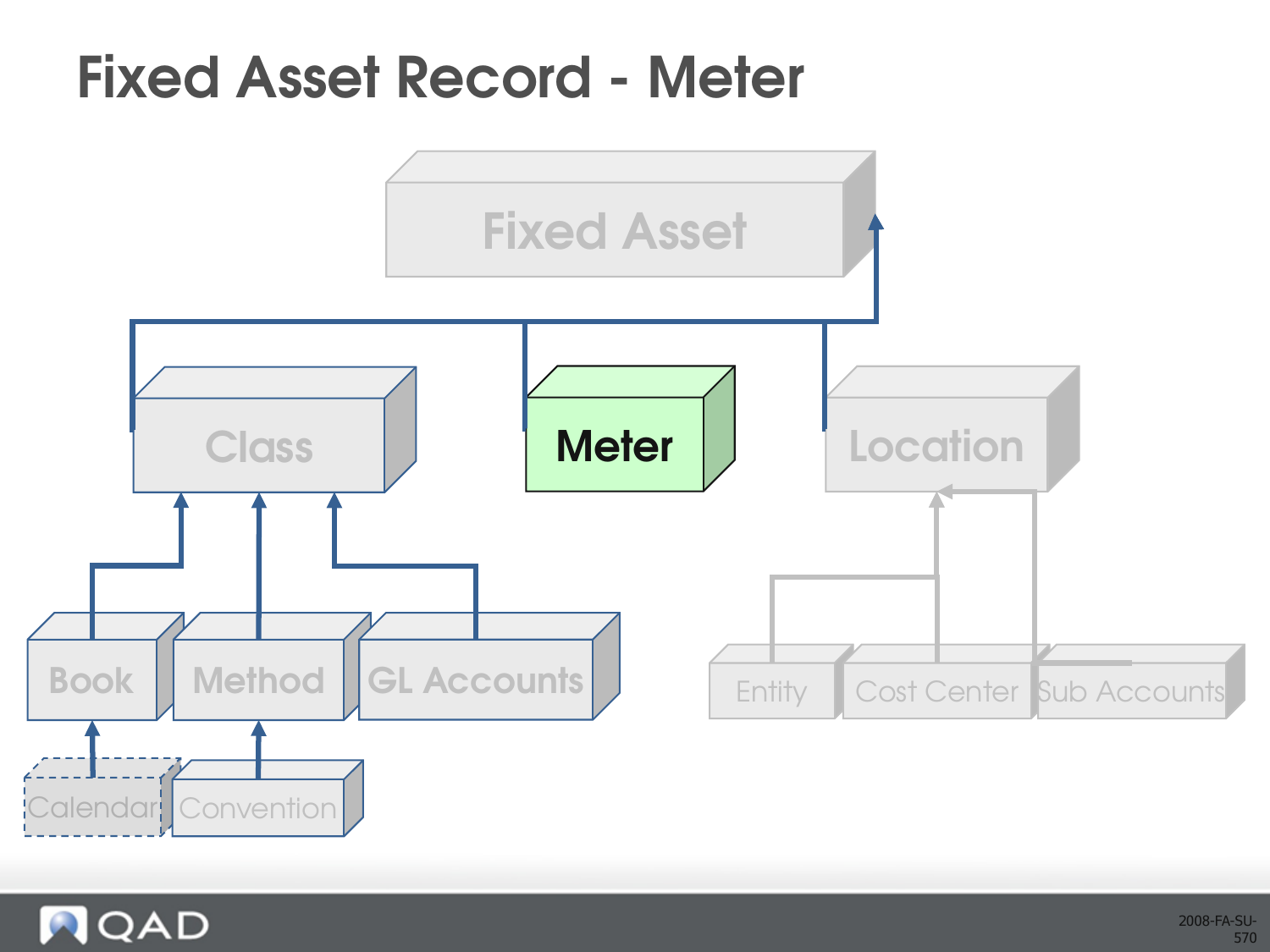

# Fixed Asset Record - Meter
Fixed Asset
Meter
Location
Class

Book
Method
GL Accounts
Calendar
Convention
Entity
Cost Center
Sub Accounts
2008-FA-SU-570